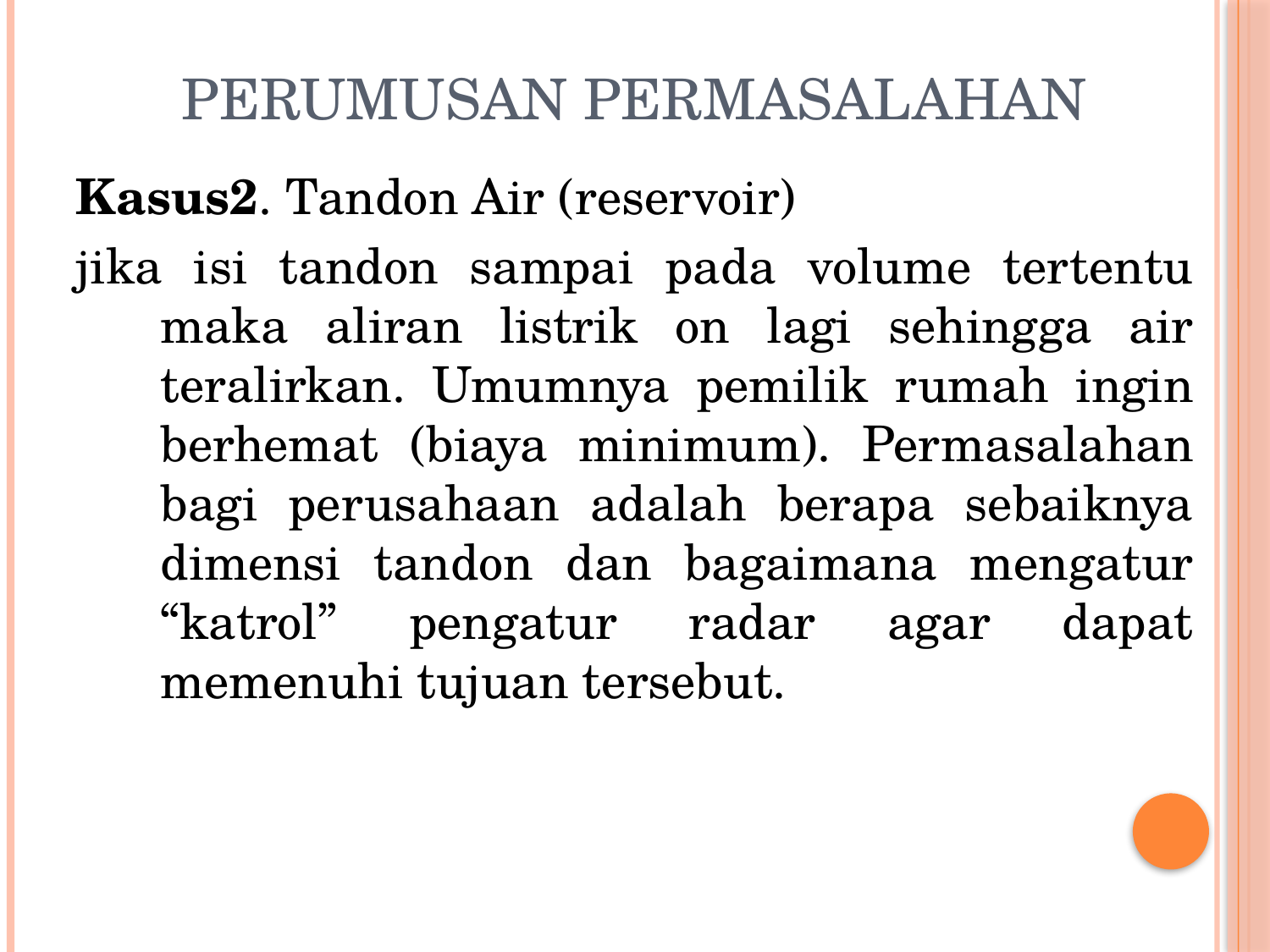

# Perumusan Permasalahan
Kasus2. Tandon Air (reservoir)
jika isi tandon sampai pada volume tertentu maka aliran listrik on lagi sehingga air teralirkan. Umumnya pemilik rumah ingin berhemat (biaya minimum). Permasalahan bagi perusahaan adalah berapa sebaiknya dimensi tandon dan bagaimana mengatur “katrol” pengatur radar agar dapat memenuhi tujuan tersebut.